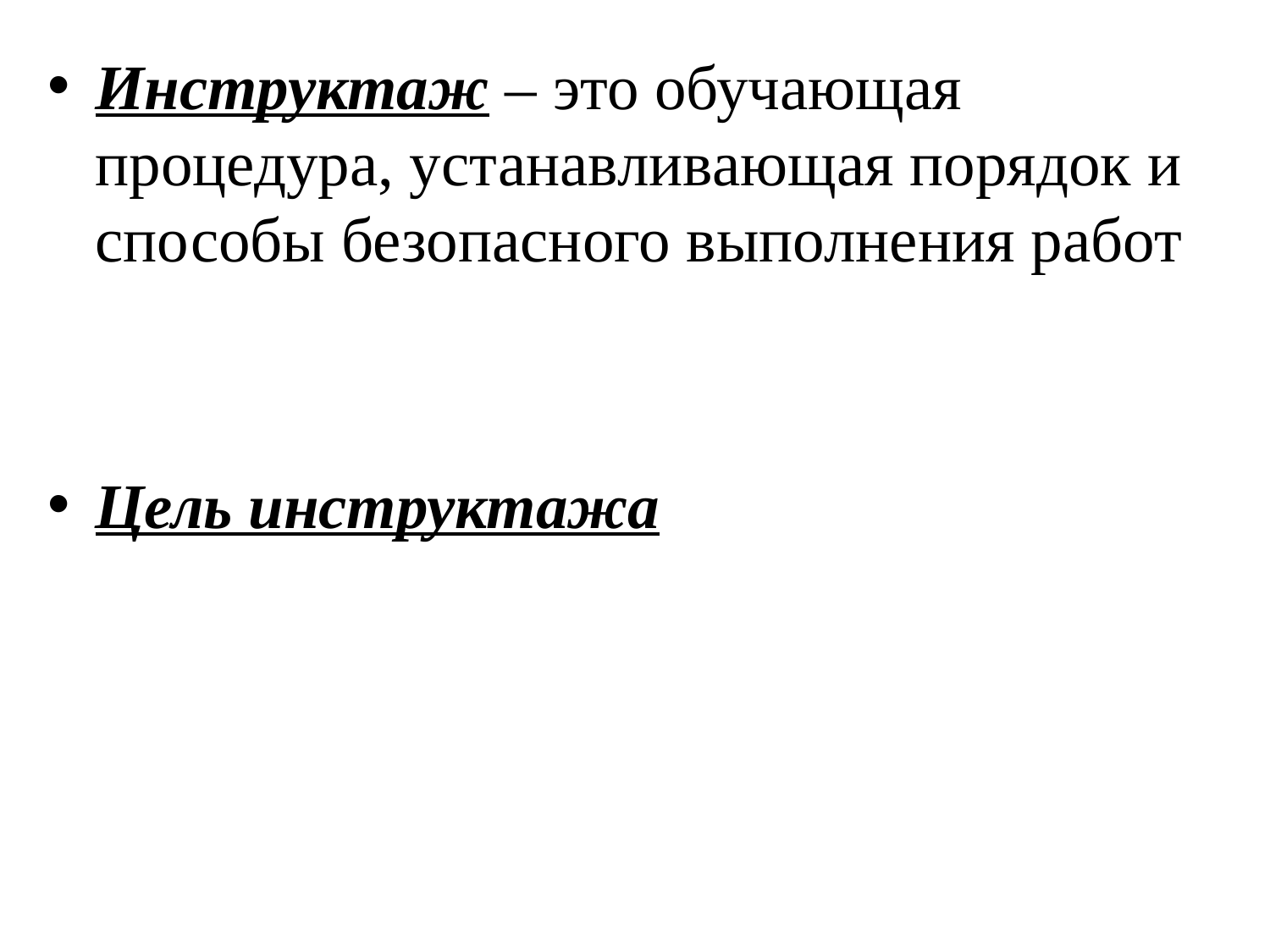

Инструктаж – это обучающая процедура, устанавливающая порядок и способы безопасного выполнения работ

Цель инструктажа